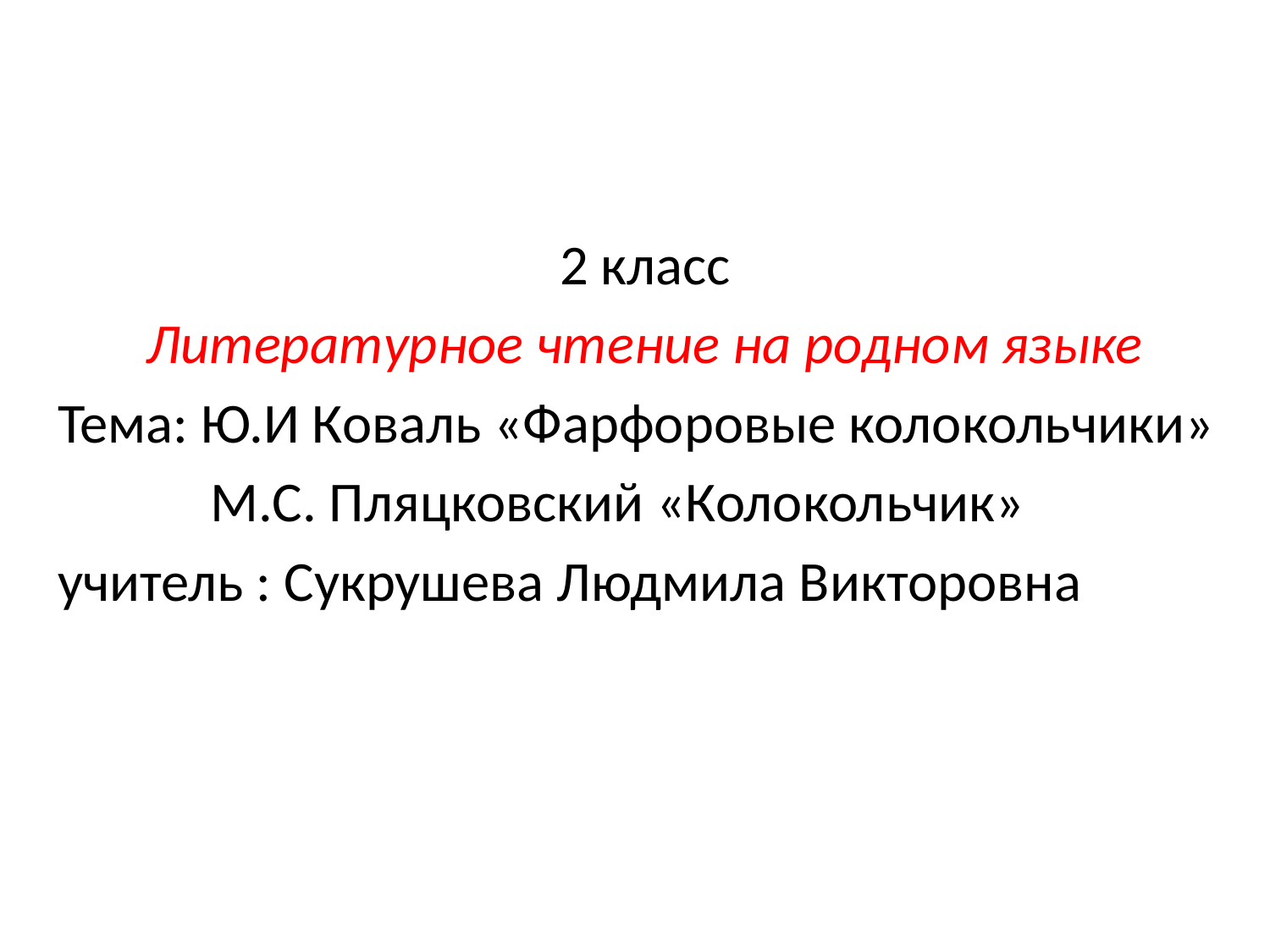

#
2 класс
Литературное чтение на родном языке
Тема: Ю.И Коваль «Фарфоровые колокольчики»
            М.С. Пляцковский «Колокольчик»
учитель : Сукрушева Людмила Викторовна